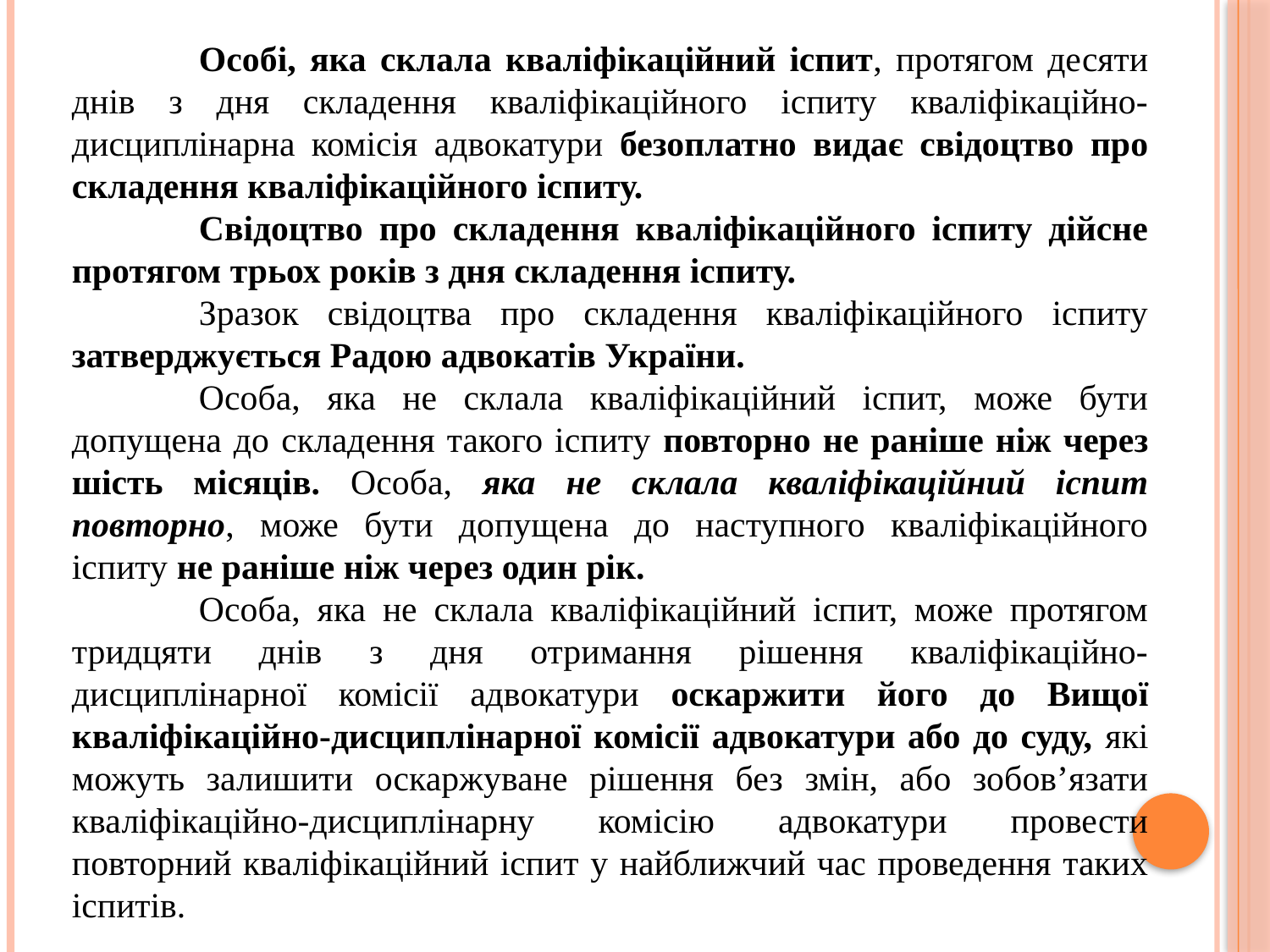

Особі, яка склала кваліфікаційний іспит, протягом десяти днів з дня складення кваліфікаційного іспиту кваліфікаційно-дисциплінарна комісія адвокатури безоплатно видає свідоцтво про складення кваліфікаційного іспиту.
	Свідоцтво про складення кваліфікаційного іспиту дійсне протягом трьох років з дня складення іспиту.
	Зразок свідоцтва про складення кваліфікаційного іспиту затверджується Радою адвокатів України.
	Особа, яка не склала кваліфікаційний іспит, може бути допущена до складення такого іспиту повторно не раніше ніж через шість місяців. Особа, яка не склала кваліфікаційний іспит повторно, може бути допущена до наступного кваліфікаційного іспиту не раніше ніж через один рік.
	Особа, яка не склала кваліфікаційний іспит, може протягом тридцяти днів з дня отримання рішення кваліфікаційно-дисциплінарної комісії адвокатури оскаржити його до Вищої кваліфікаційно-дисциплінарної комісії адвокатури або до суду, які можуть залишити оскаржуване рішення без змін, або зобов’язати кваліфікаційно-дисциплінарну комісію адвокатури провести повторний кваліфікаційний іспит у найближчий час проведення таких іспитів.